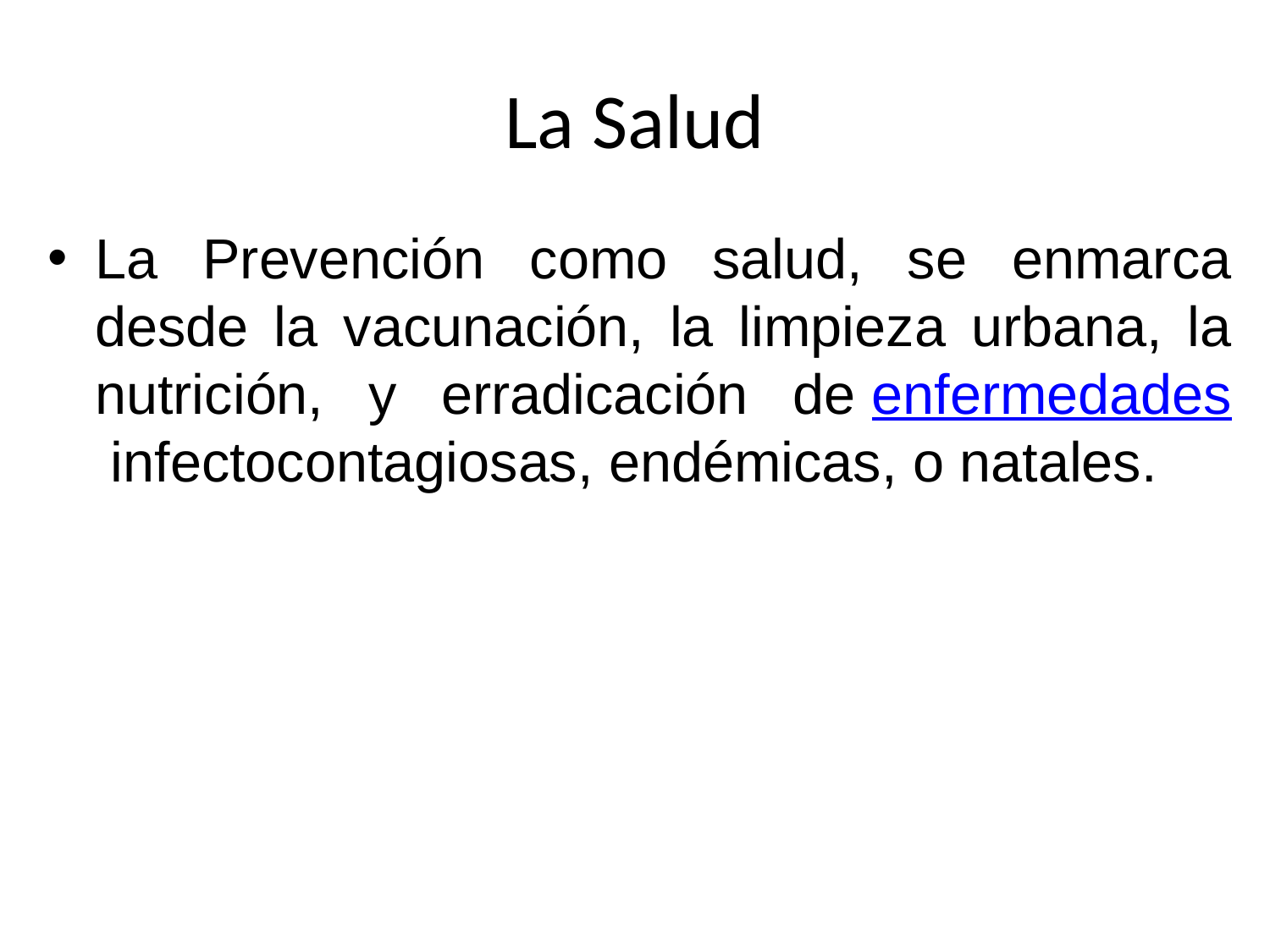

# La Salud
La Prevención como salud, se enmarca desde la vacunación, la limpieza urbana, la nutrición, y erradicación de enfermedades infectocontagiosas, endémicas, o natales.